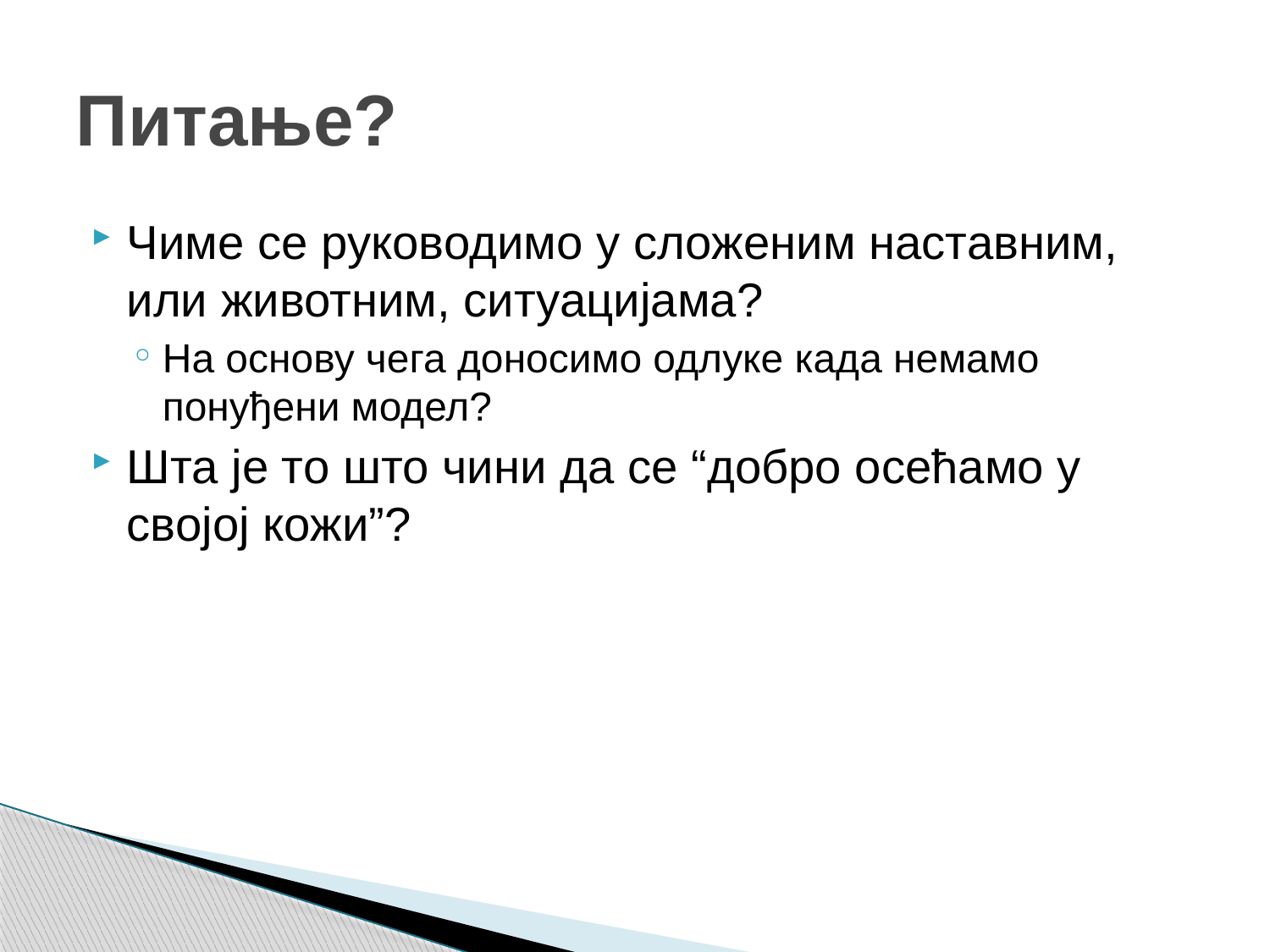

# Питање?
Чиме се руководимо у сложеним наставним, или животним, ситуацијама?
На основу чега доносимо одлуке када немамо понуђени модел?
Шта је то што чини да се “добро осећамо у својој кожи”?